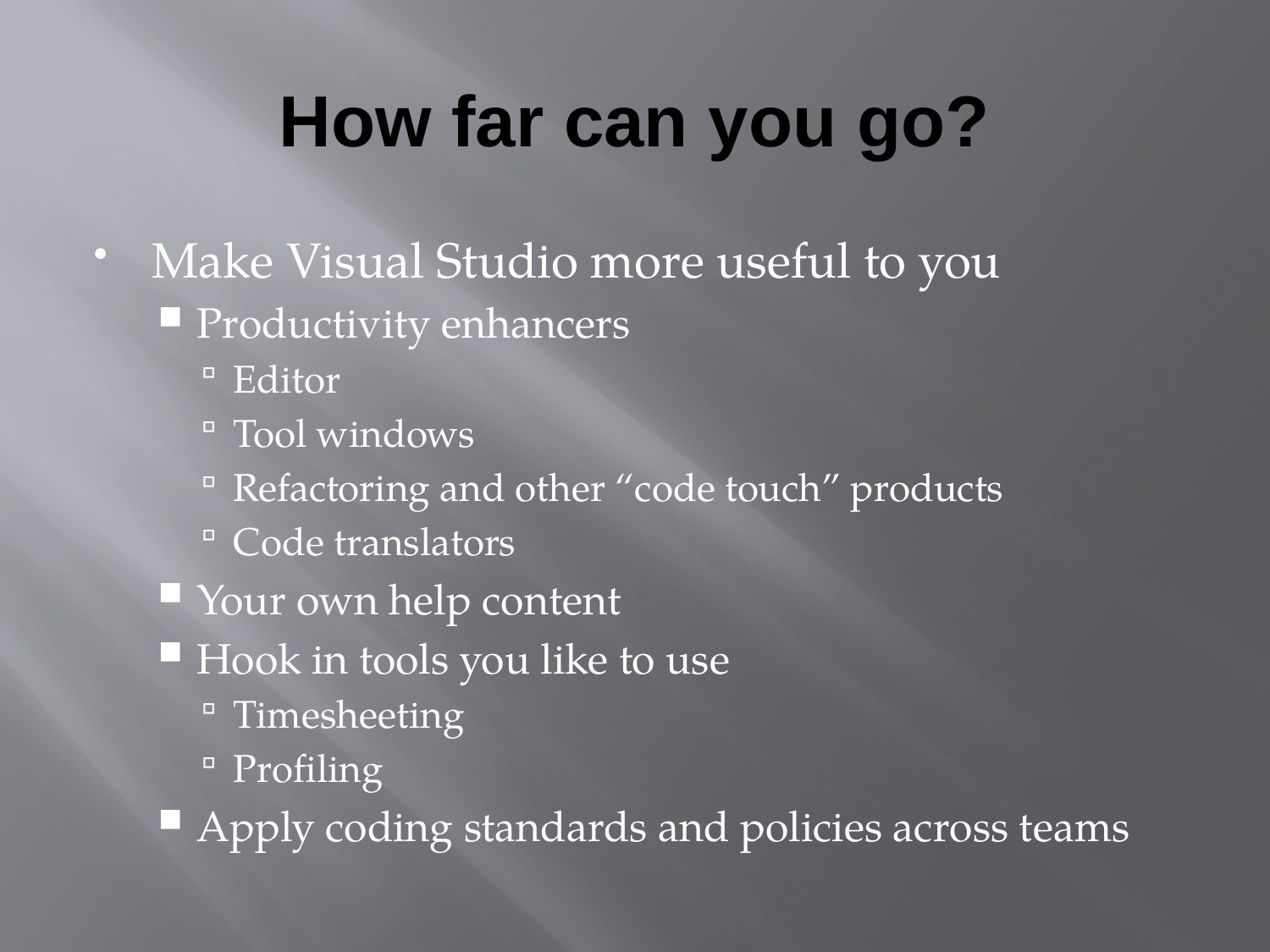

# How far can you go?
Make Visual Studio more useful to you
Productivity enhancers
Editor
Tool windows
Refactoring and other “code touch” products
Code translators
Your own help content
Hook in tools you like to use
Timesheeting
Profiling
Apply coding standards and policies across teams